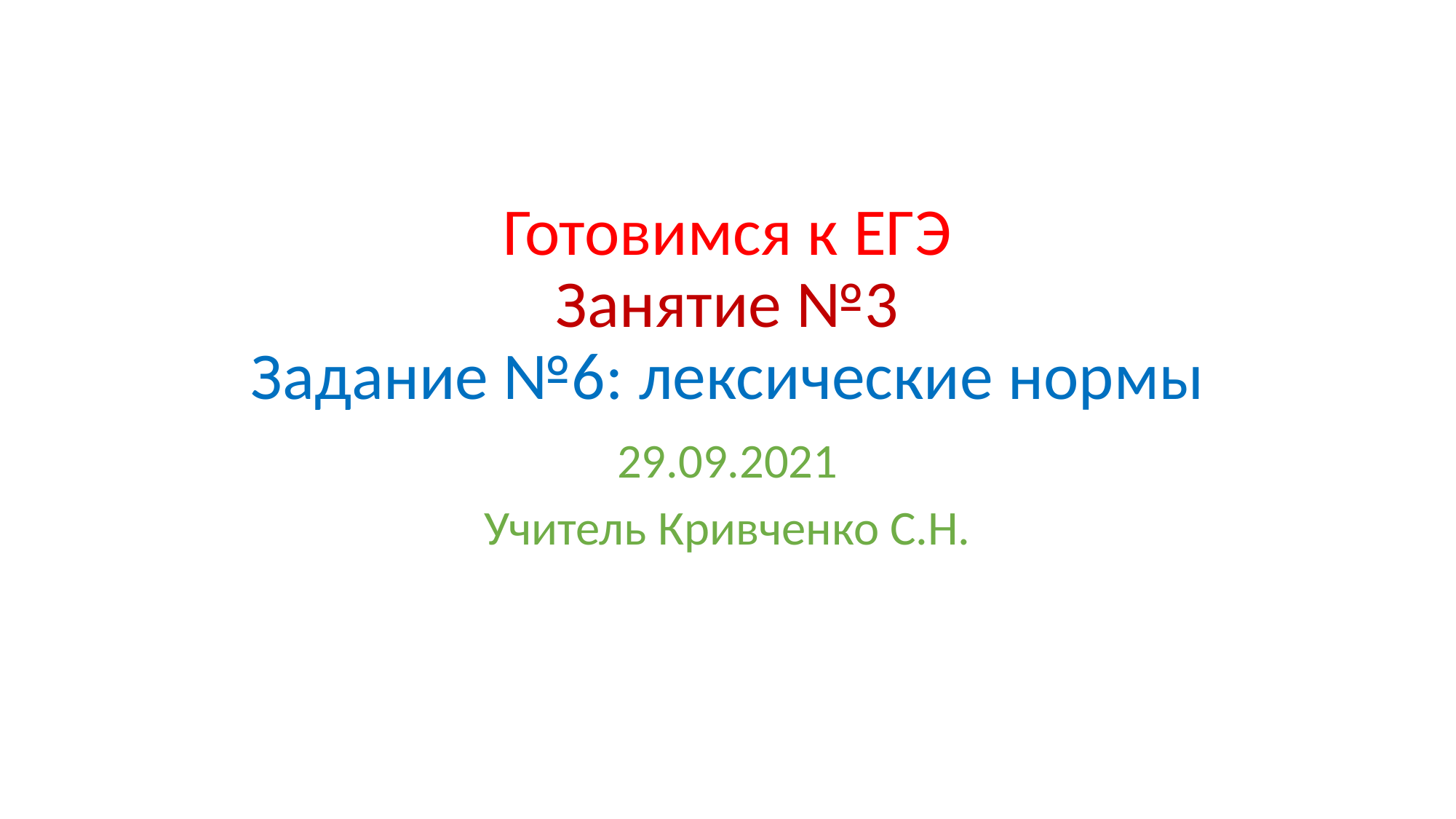

# Готовимся к ЕГЭ Занятие №3 Задание №6: лексические нормы
29.09.2021
Учитель Кривченко С.Н.